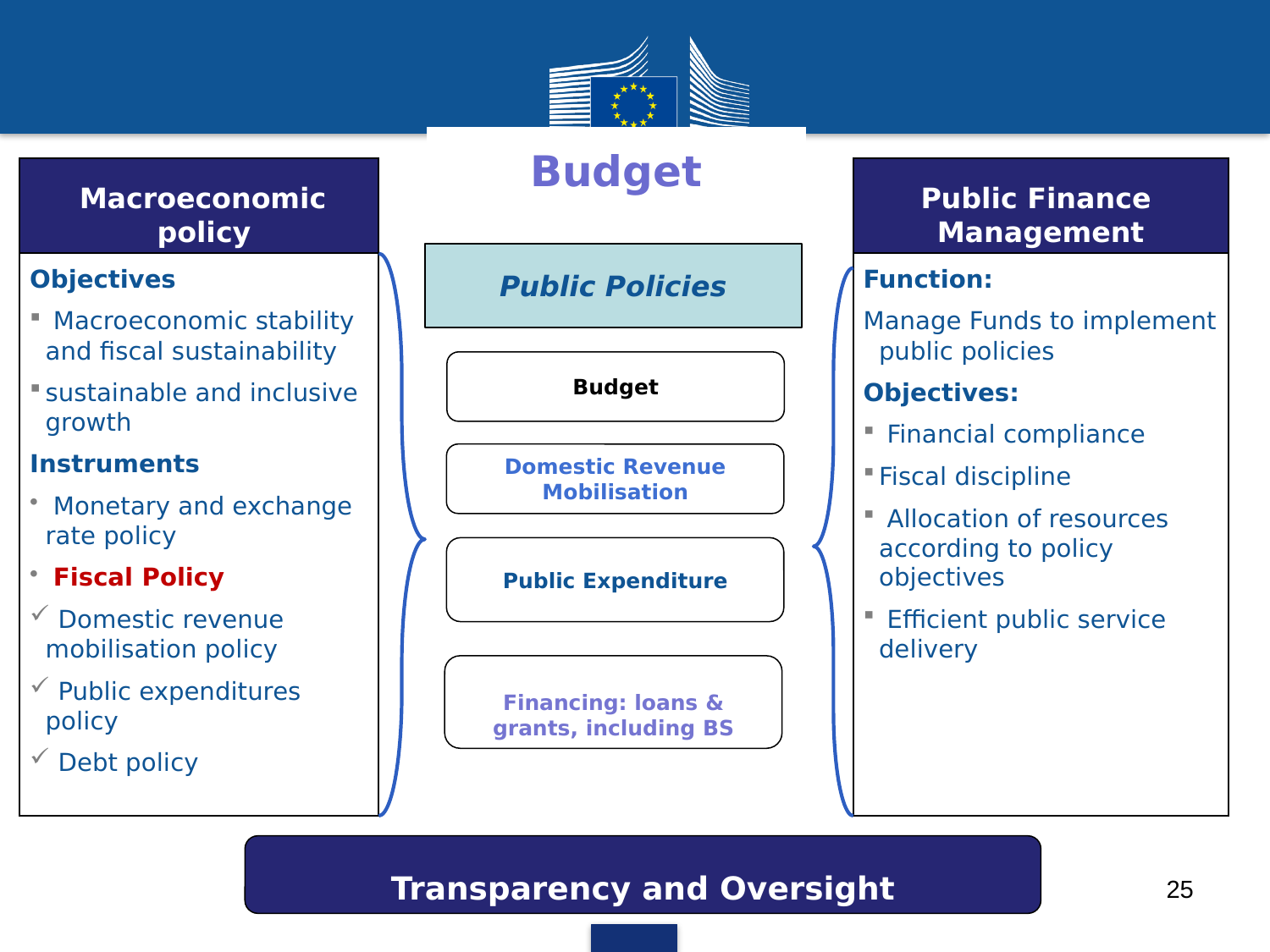

Running Head 12-Point Plain, Title Case
Budget
 Macroeconomic
 policy
Public Finance
Management
Public Policies
Objectives
 Macroeconomic stability and fiscal sustainability
sustainable and inclusive growth
Instruments
 Monetary and exchange rate policy
 Fiscal Policy
 Domestic revenue mobilisation policy
 Public expenditures policy
 Debt policy

Function:
Manage Funds to implement public policies
Objectives:
 Financial compliance
Fiscal discipline
 Allocation of resources according to policy objectives
 Efficient public service delivery

Budget
Domestic Revenue Mobilisation
Public Expenditure

Financing: loans & grants, including BS

Transparency and Oversight
25